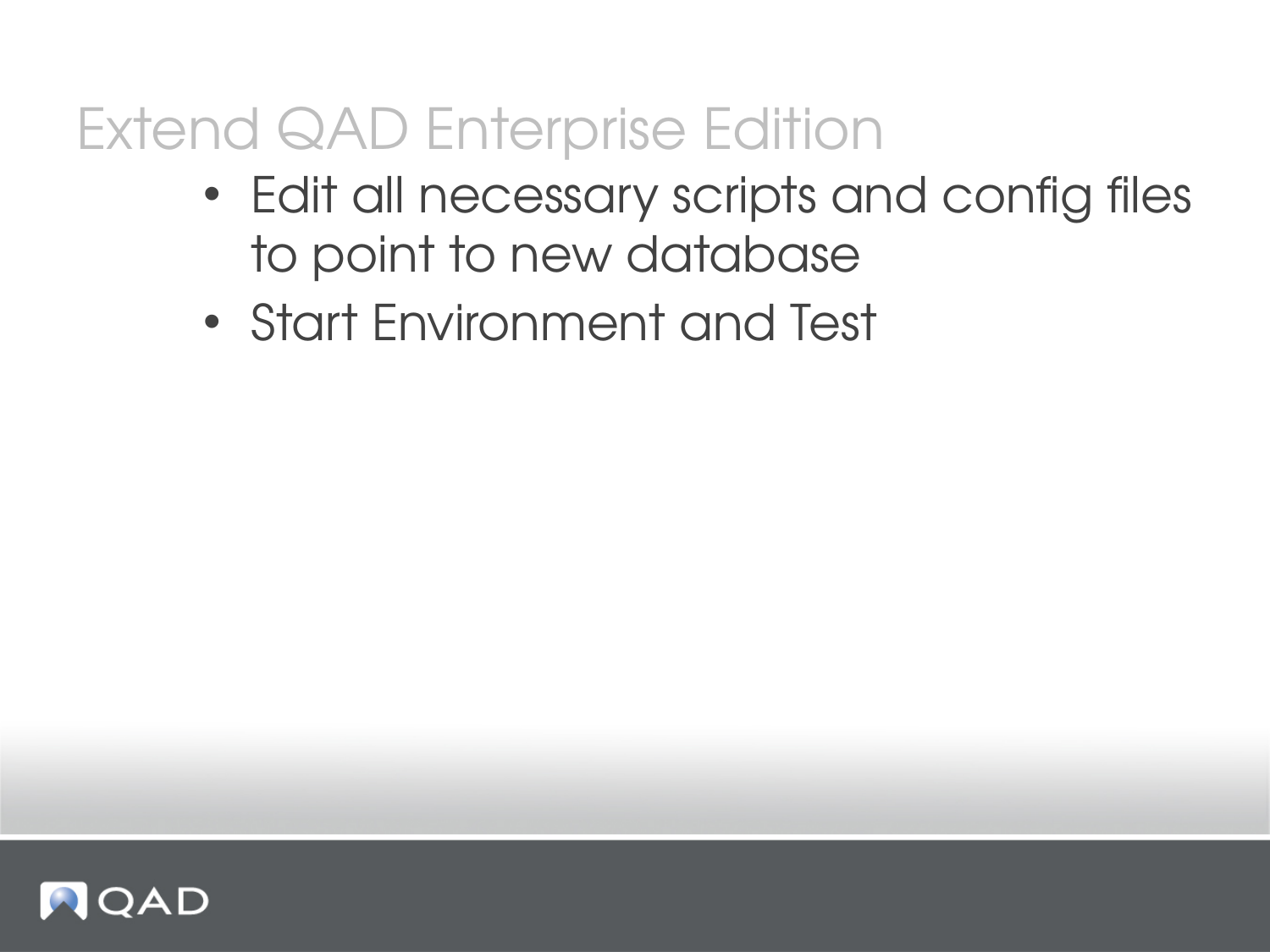

# Extend QAD Enterprise Edition
Edit all necessary scripts and config files to point to new database
Start Environment and Test